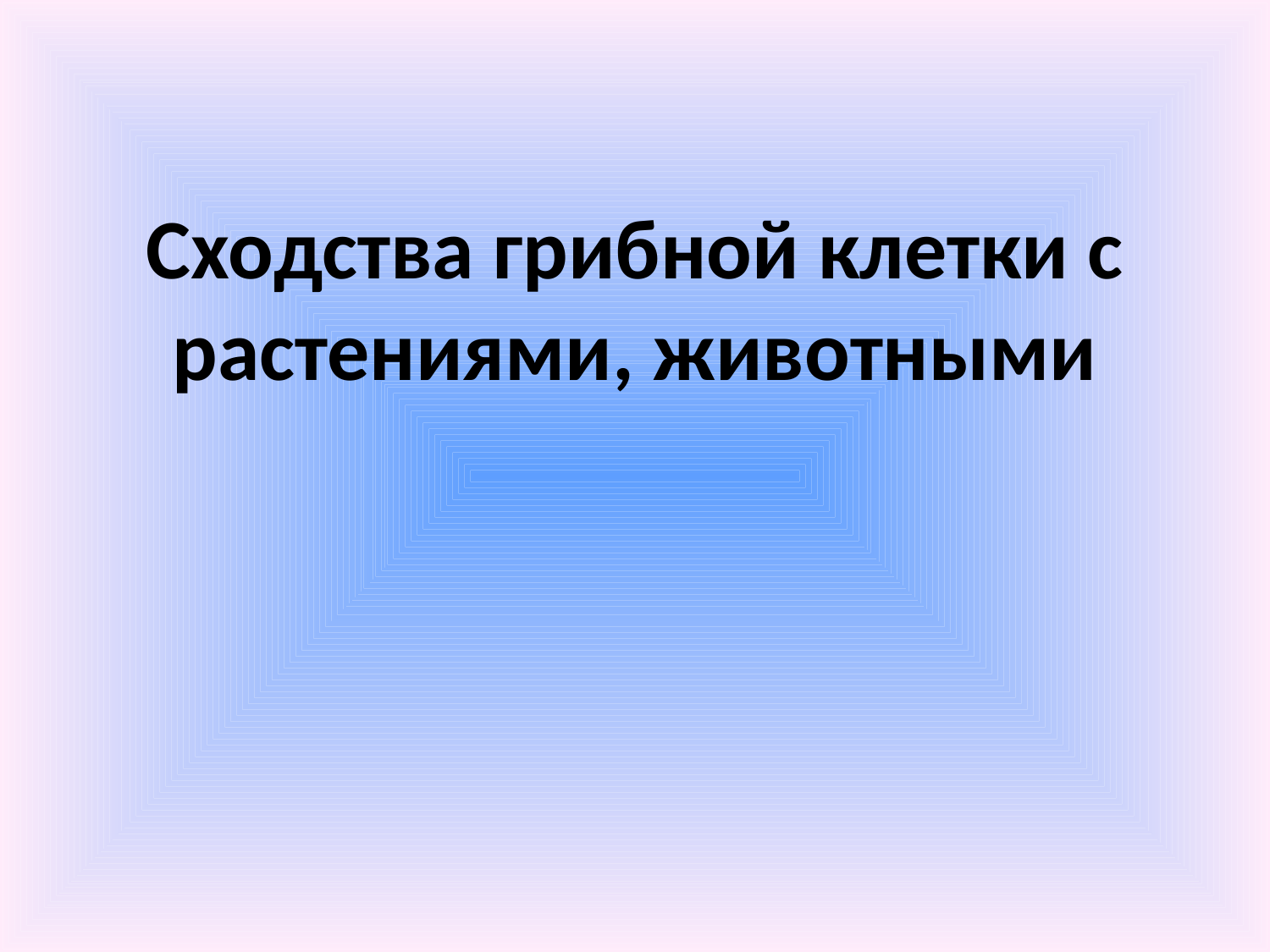

# Сходства грибной клетки с растениями, животными